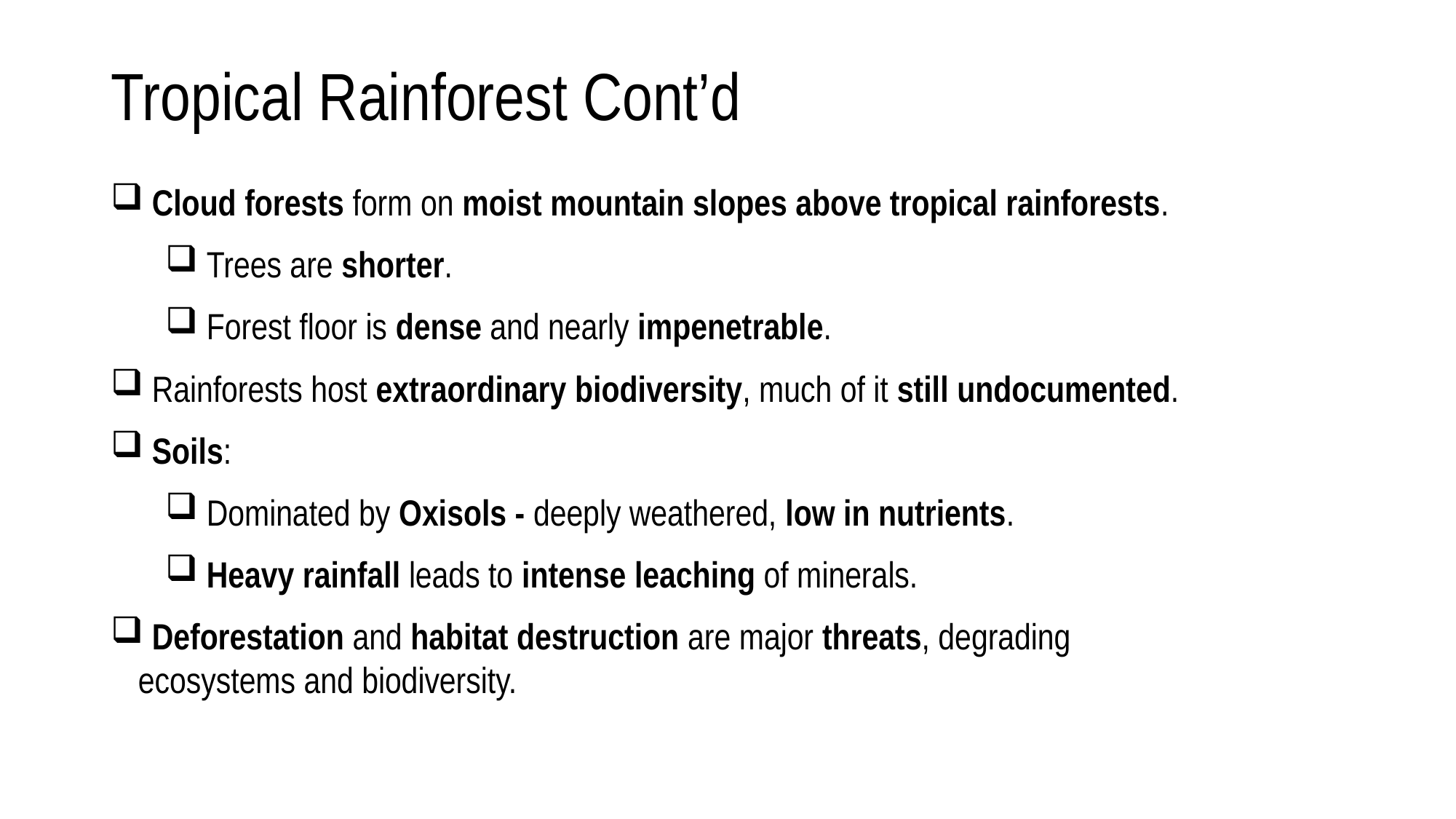

# Tropical Rainforest Cont’d
 Cloud forests form on moist mountain slopes above tropical rainforests.
 Trees are shorter.
 Forest floor is dense and nearly impenetrable.
 Rainforests host extraordinary biodiversity, much of it still undocumented.
 Soils:
 Dominated by Oxisols - deeply weathered, low in nutrients.
 Heavy rainfall leads to intense leaching of minerals.
 Deforestation and habitat destruction are major threats, degrading ecosystems and biodiversity.